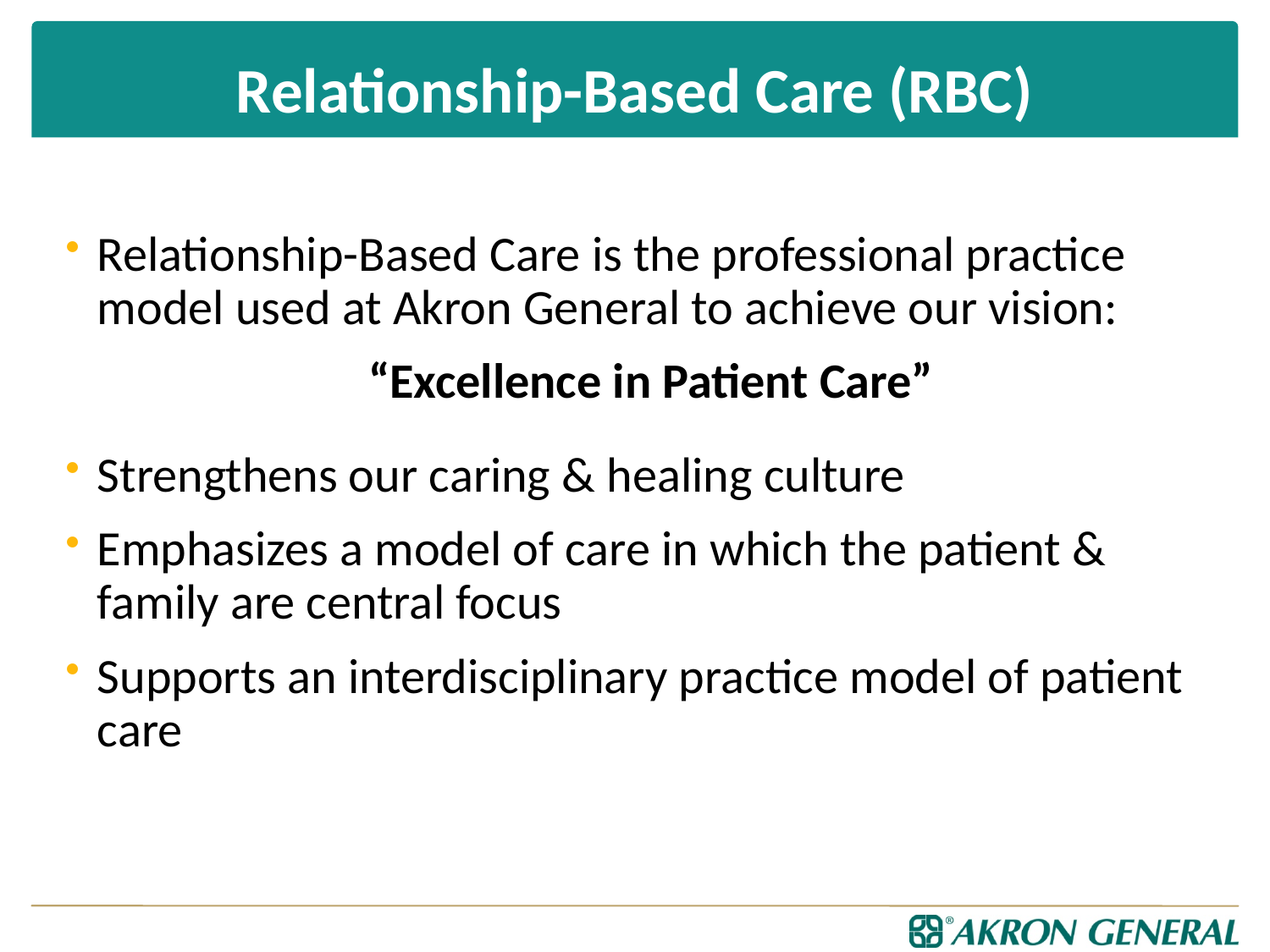

# Relationship-Based Care (RBC)
Relationship-Based Care is the professional practice model used at Akron General to achieve our vision:
“Excellence in Patient Care”

Strengthens our caring & healing culture
Emphasizes a model of care in which the patient & family are central focus
Supports an interdisciplinary practice model of patient care